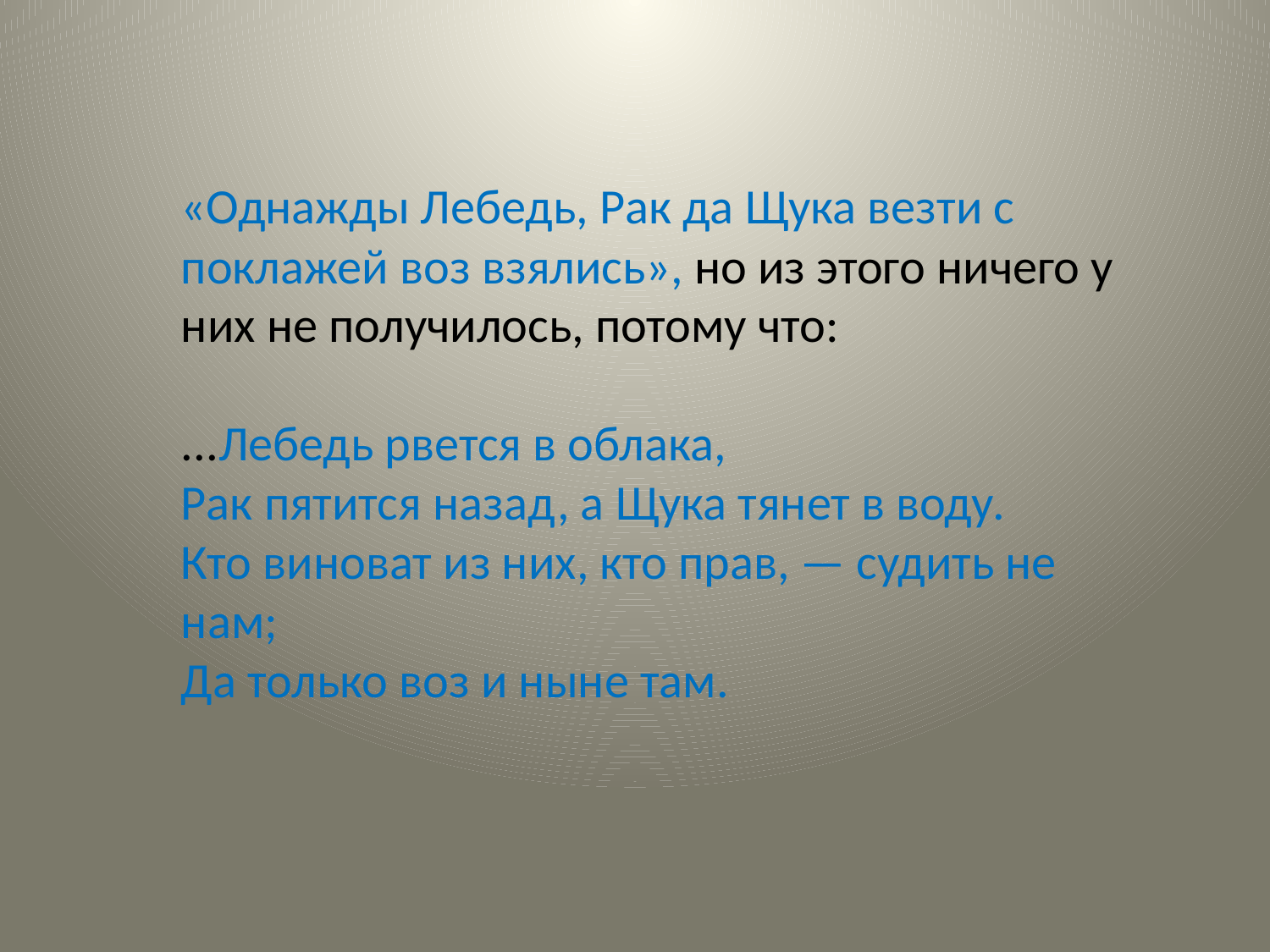

«Однажды Лебедь, Рак да Щука везти с поклажей воз взялись», но из этого ничего у них не получилось, потому что:

...Лебедь рвется в облака,
Рак пятится назад, а Щука тянет в воду.
Кто виноват из них, кто прав, — судить не нам;
Да только воз и ныне там.